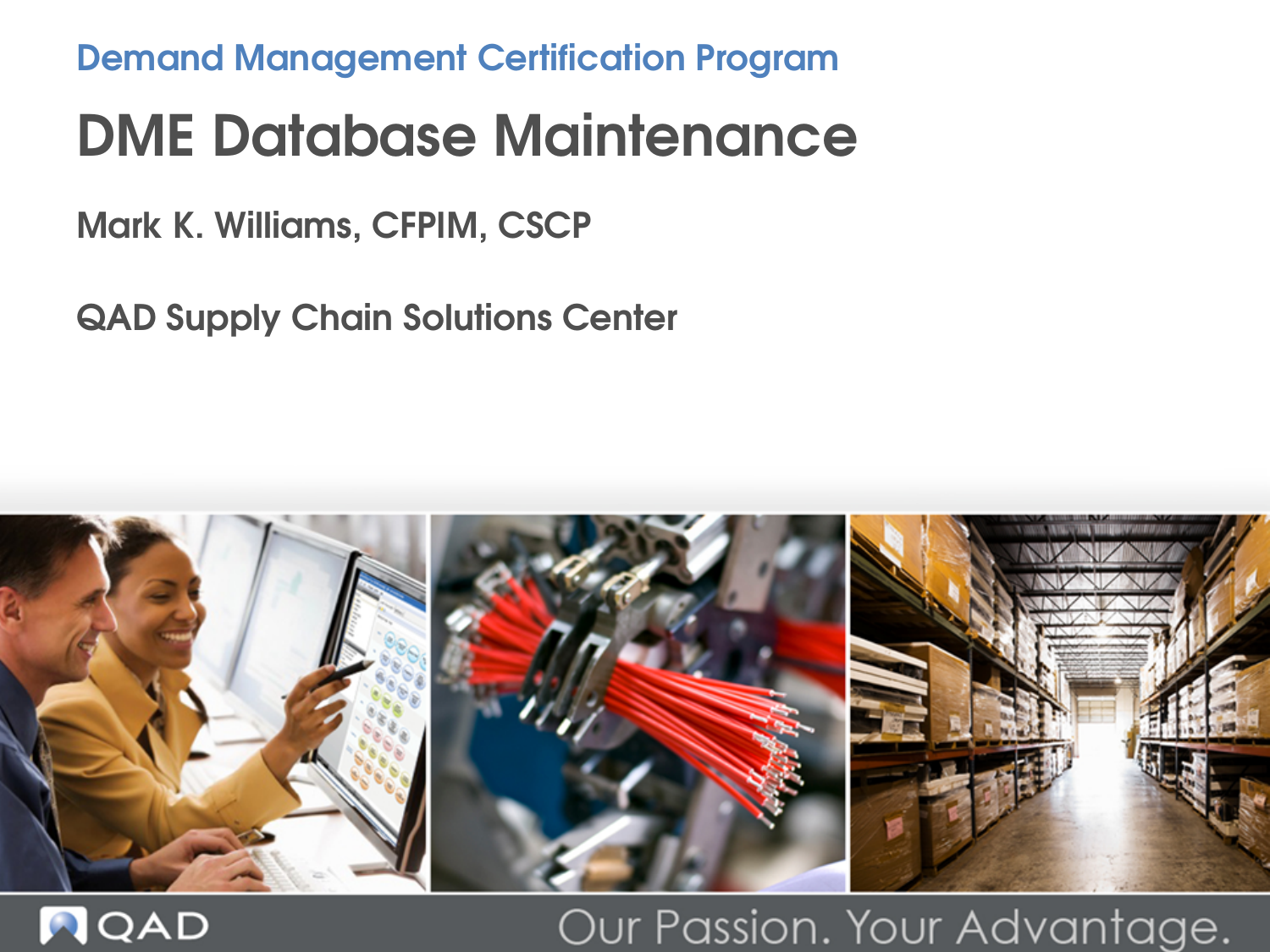

Demand Management Certification Program
# DME Database Maintenance
Mark K. Williams, CFPIM, CSCP
QAD Supply Chain Solutions Center